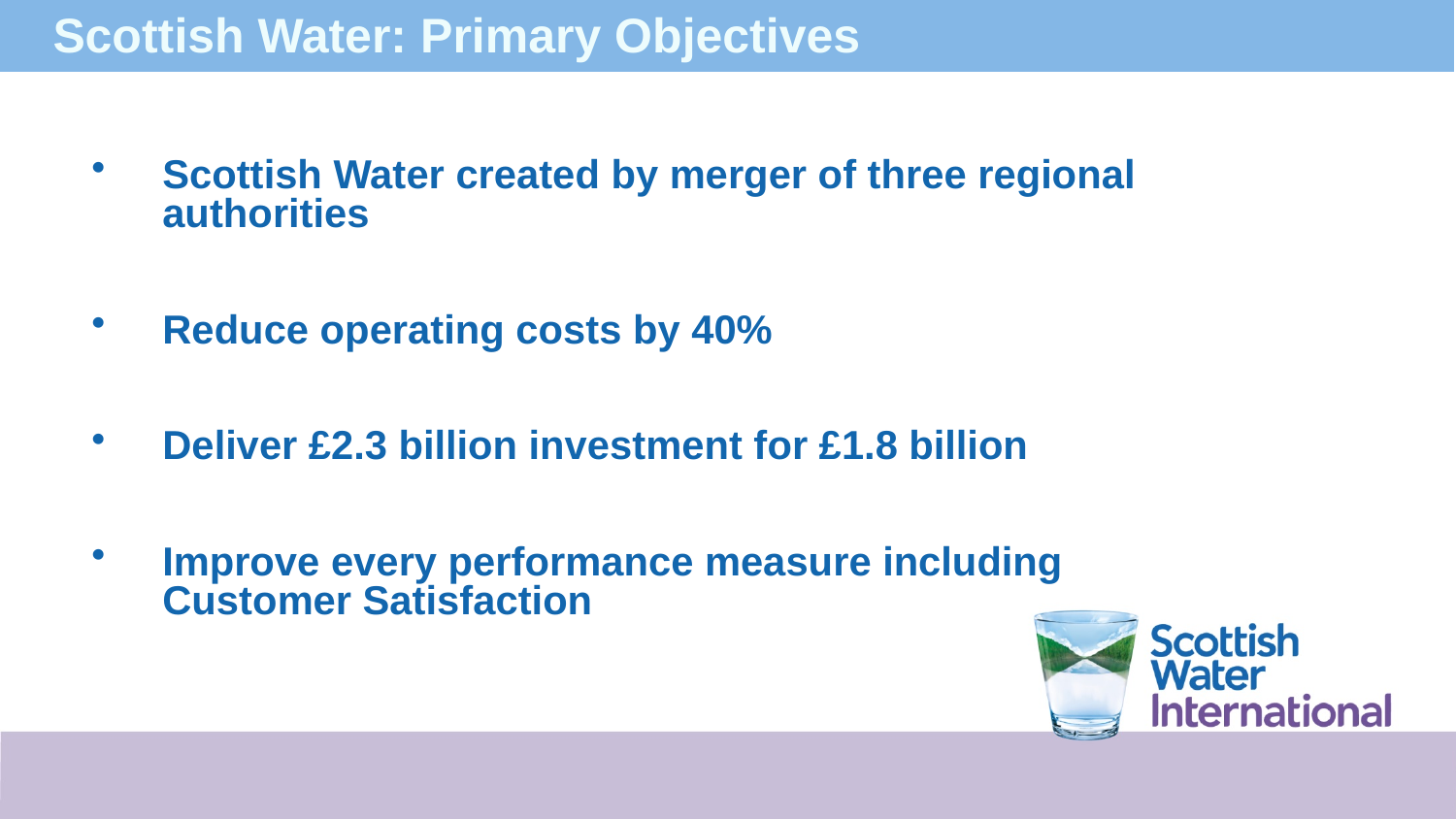

Scottish Water: Primary Objectives

Scottish Water created by merger of three regional authorities

Reduce operating costs by 40%

Deliver £2.3 billion investment for £1.8 billion

Improve every performance measure including Customer Satisfaction